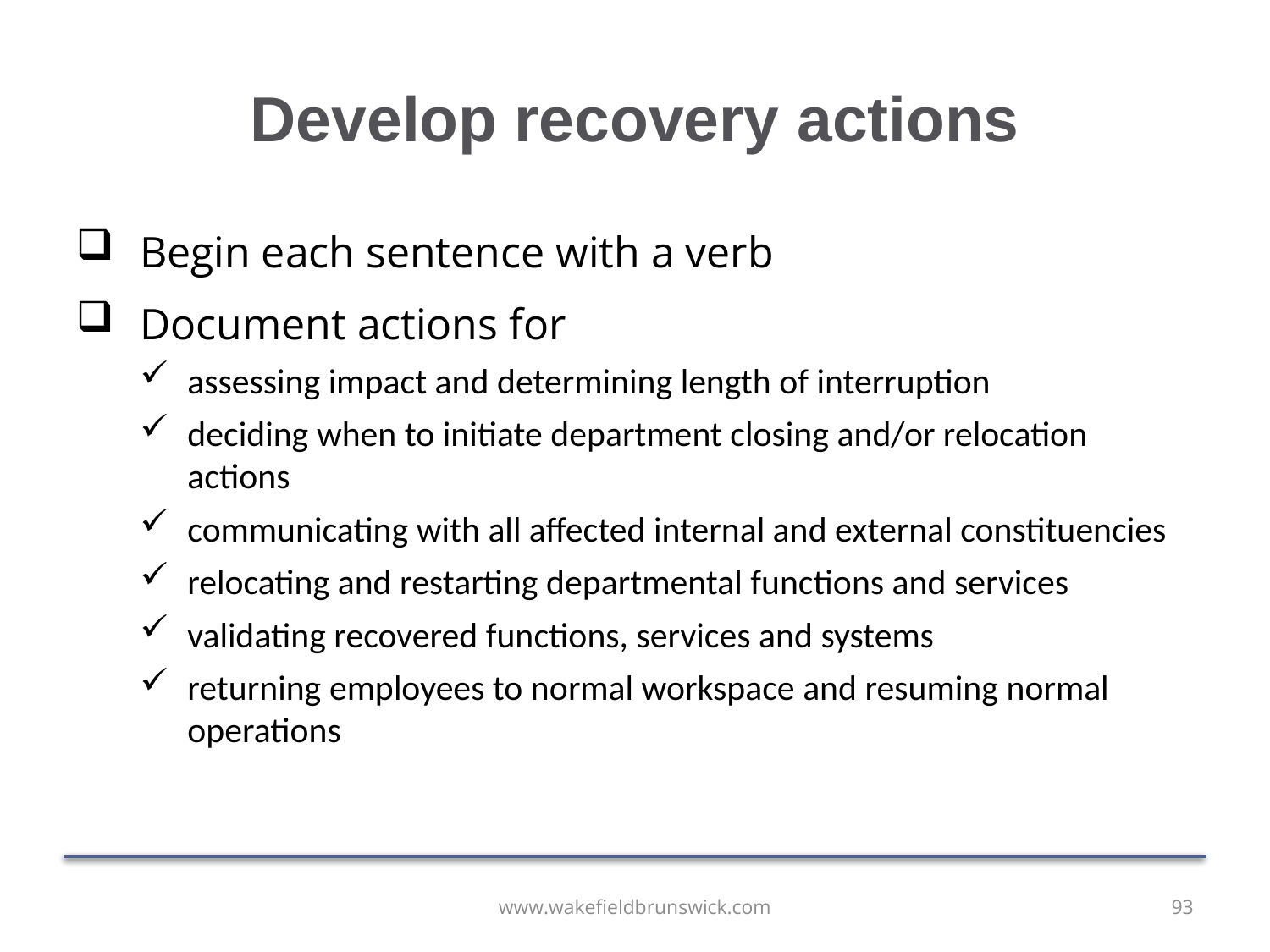

# Develop recovery actions
Begin each sentence with a verb
Document actions for
assessing impact and determining length of interruption
deciding when to initiate department closing and/or relocation actions
communicating with all affected internal and external constituencies
relocating and restarting departmental functions and services
validating recovered functions, services and systems
returning employees to normal workspace and resuming normal operations
www.wakefieldbrunswick.com
93